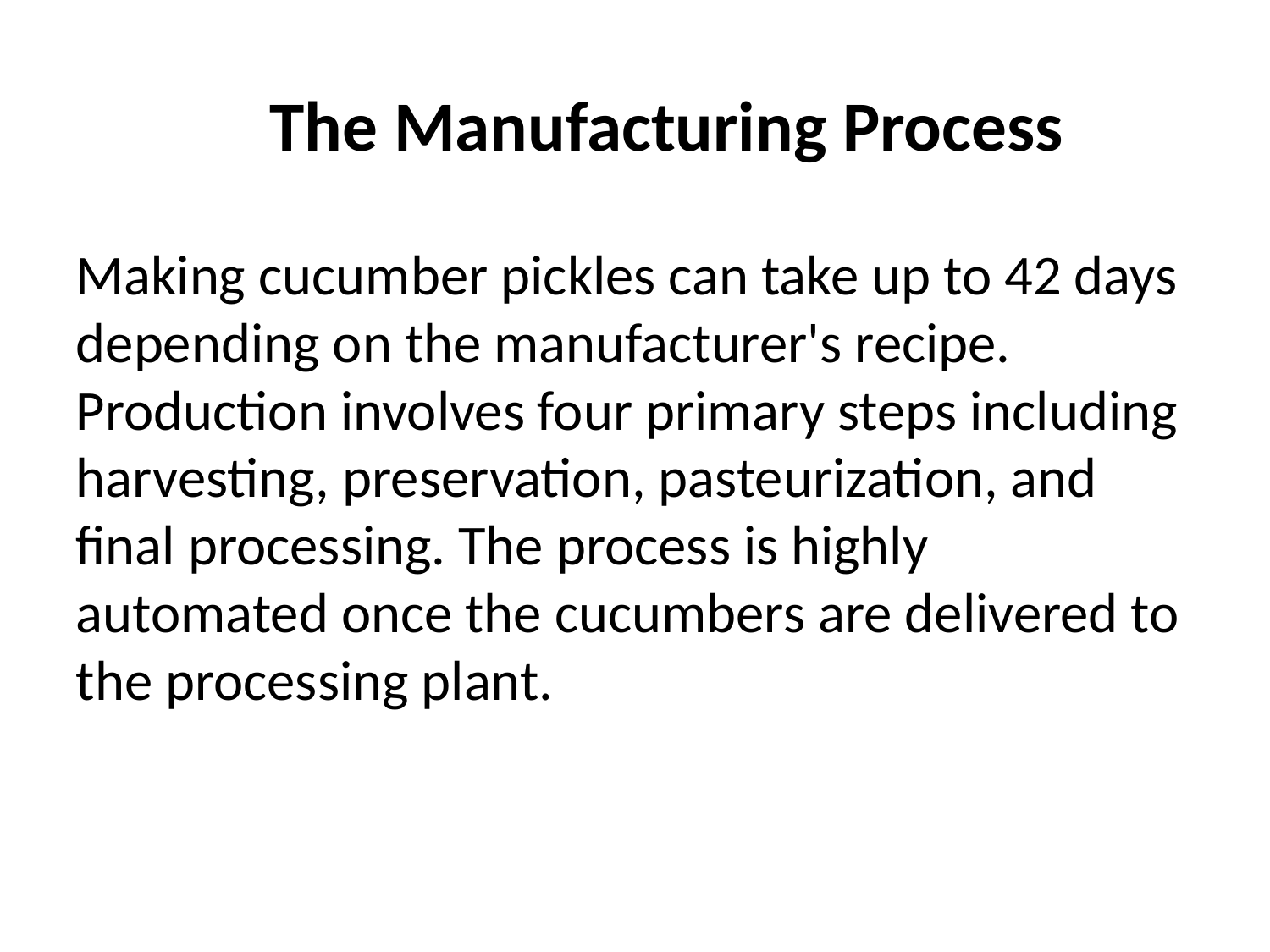

The Manufacturing Process

Making cucumber pickles can take up to 42 days depending on the manufacturer's recipe. Production involves four primary steps including harvesting, preservation, pasteurization, and final processing. The process is highly automated once the cucumbers are delivered to the processing plant.